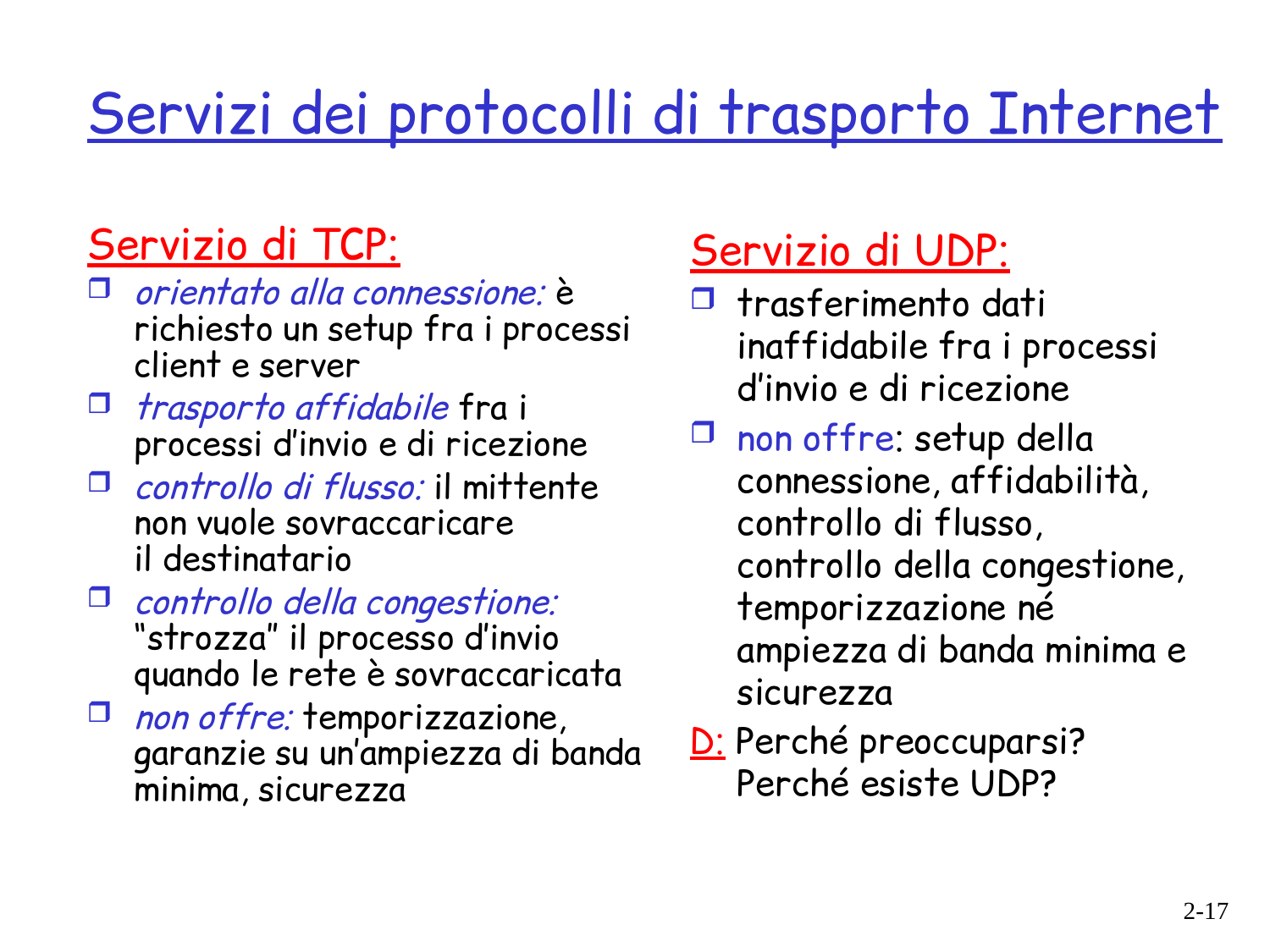

# Servizi dei protocolli di trasporto Internet
Servizio di TCP:
orientato alla connessione: è richiesto un setup fra i processi client e server
trasporto affidabile fra i processi d’invio e di ricezione
controllo di flusso: il mittente non vuole sovraccaricare
il destinatario
controllo della congestione: “strozza” il processo d’invio quando le rete è sovraccaricata
non offre: temporizzazione, garanzie su un’ampiezza di banda minima, sicurezza
Servizio di UDP:
trasferimento dati inaffidabile fra i processi d’invio e di ricezione
non offre: setup della connessione, affidabilità, controllo di flusso, controllo della congestione, temporizzazione né ampiezza di banda minima e sicurezza
D: Perché preoccuparsi?  Perché esiste UDP?
2-17